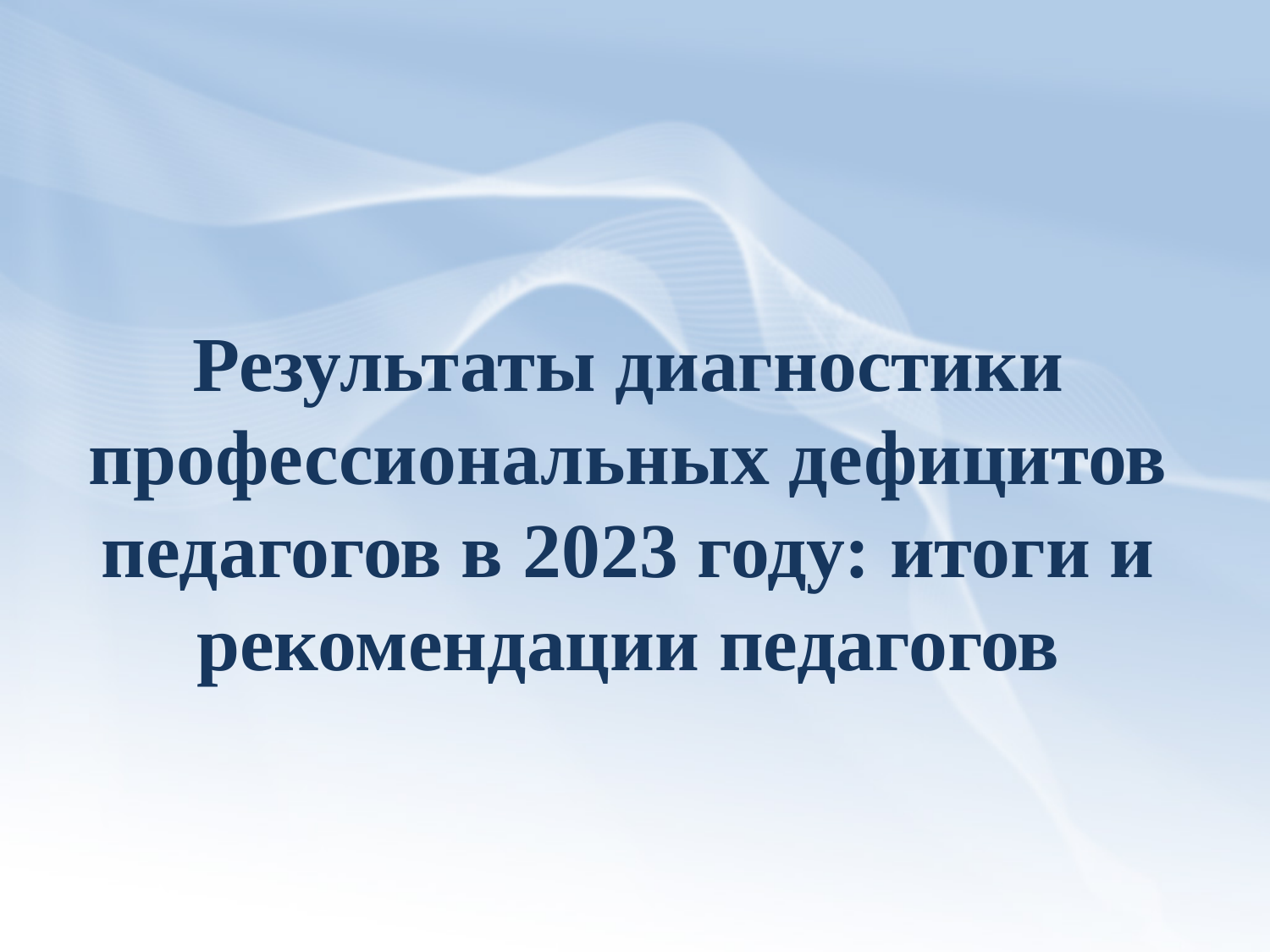

# Результаты диагностики профессиональных дефицитов педагогов в 2023 году: итоги и рекомендации педагогов